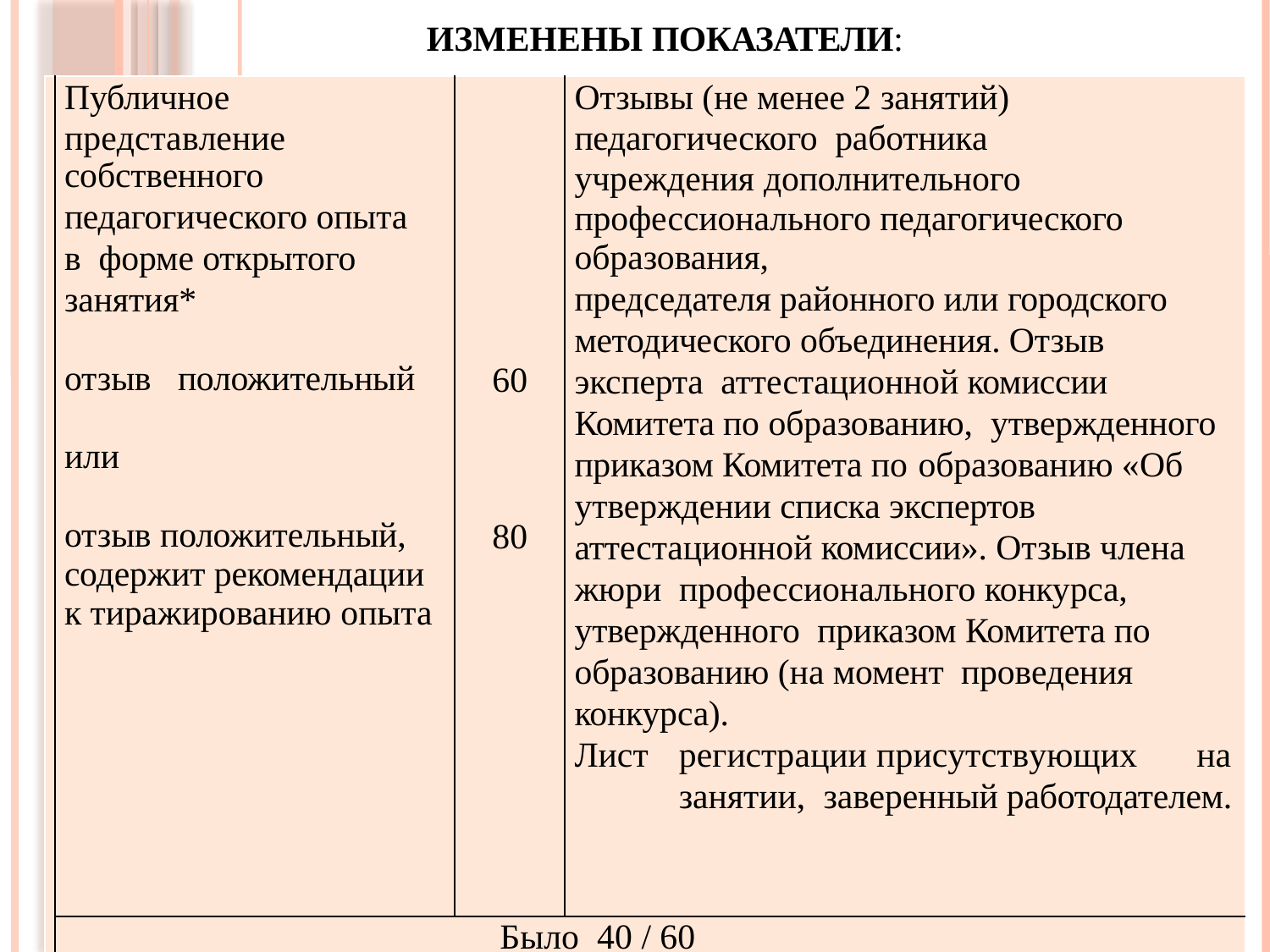

ИЗМЕНЕНЫ ПОКАЗАТЕЛИ:
|  | Публичное представление собственного педагогического опыта в форме открытого занятия\* отзыв положительный или отзыв положительный, содержит рекомендации к тиражированию опыта |  | Отзывы (не менее 2 занятий) педагогического работника учреждения дополнительного профессионального педагогического образования, председателя районного или городского методического объединения. Отзыв эксперта аттестационной комиссии Комитета по образованию, утвержденного приказом Комитета по образованию «Об утверждении списка экспертов аттестационной комиссии». Отзыв члена жюри профессионального конкурса, утвержденного приказом Комитета по образованию (на момент проведения конкурса). Лист регистрации присутствующих на занятии, заверенный работодателем. |
| --- | --- | --- | --- |
|  |  | 60 80 |  |
|  | Было 40 / 60 |  |  |